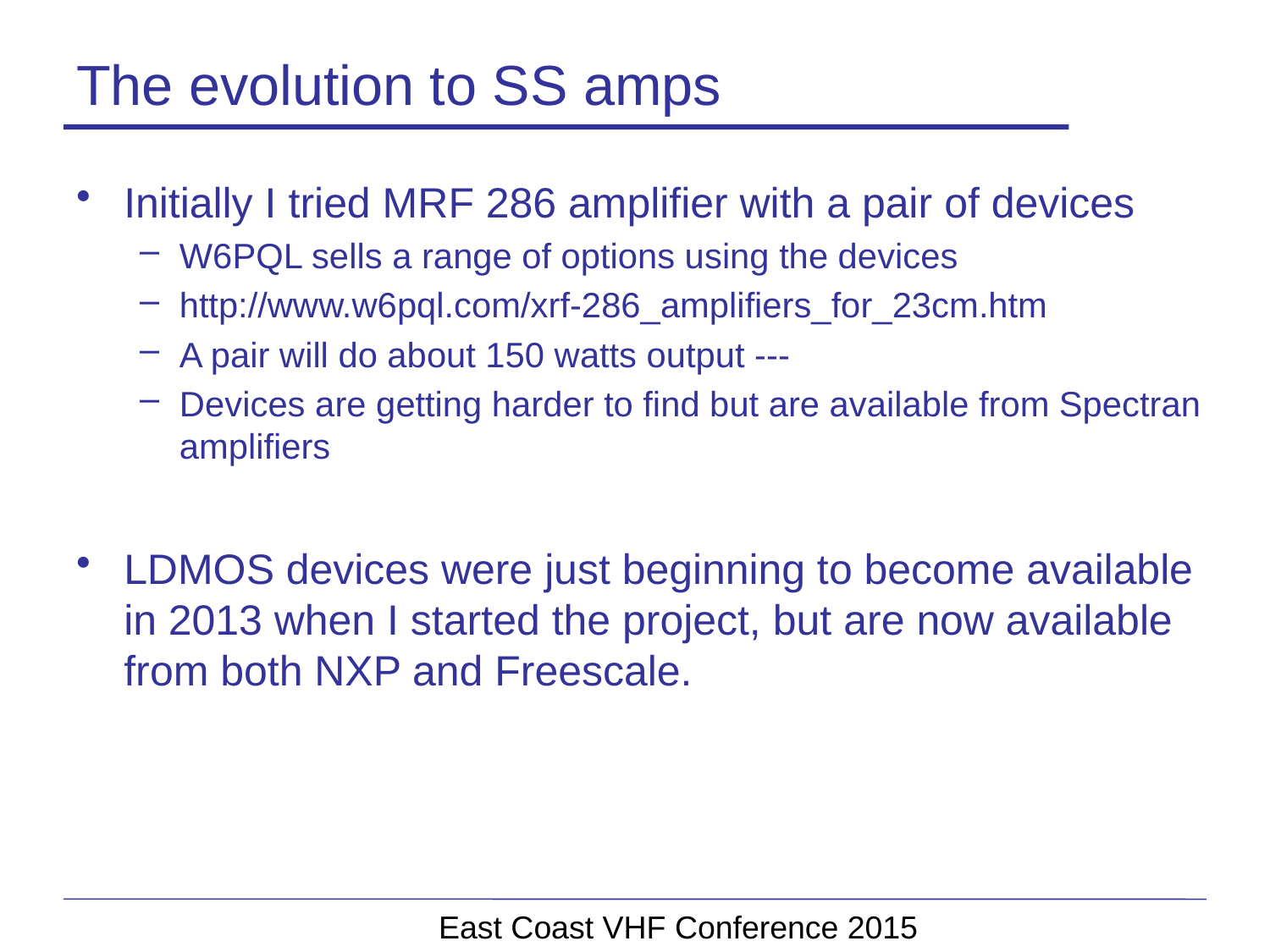

# The evolution to SS amps
Initially I tried MRF 286 amplifier with a pair of devices
W6PQL sells a range of options using the devices
http://www.w6pql.com/xrf-286_amplifiers_for_23cm.htm
A pair will do about 150 watts output ---
Devices are getting harder to find but are available from Spectran amplifiers

LDMOS devices were just beginning to become available in 2013 when I started the project, but are now available from both NXP and Freescale.